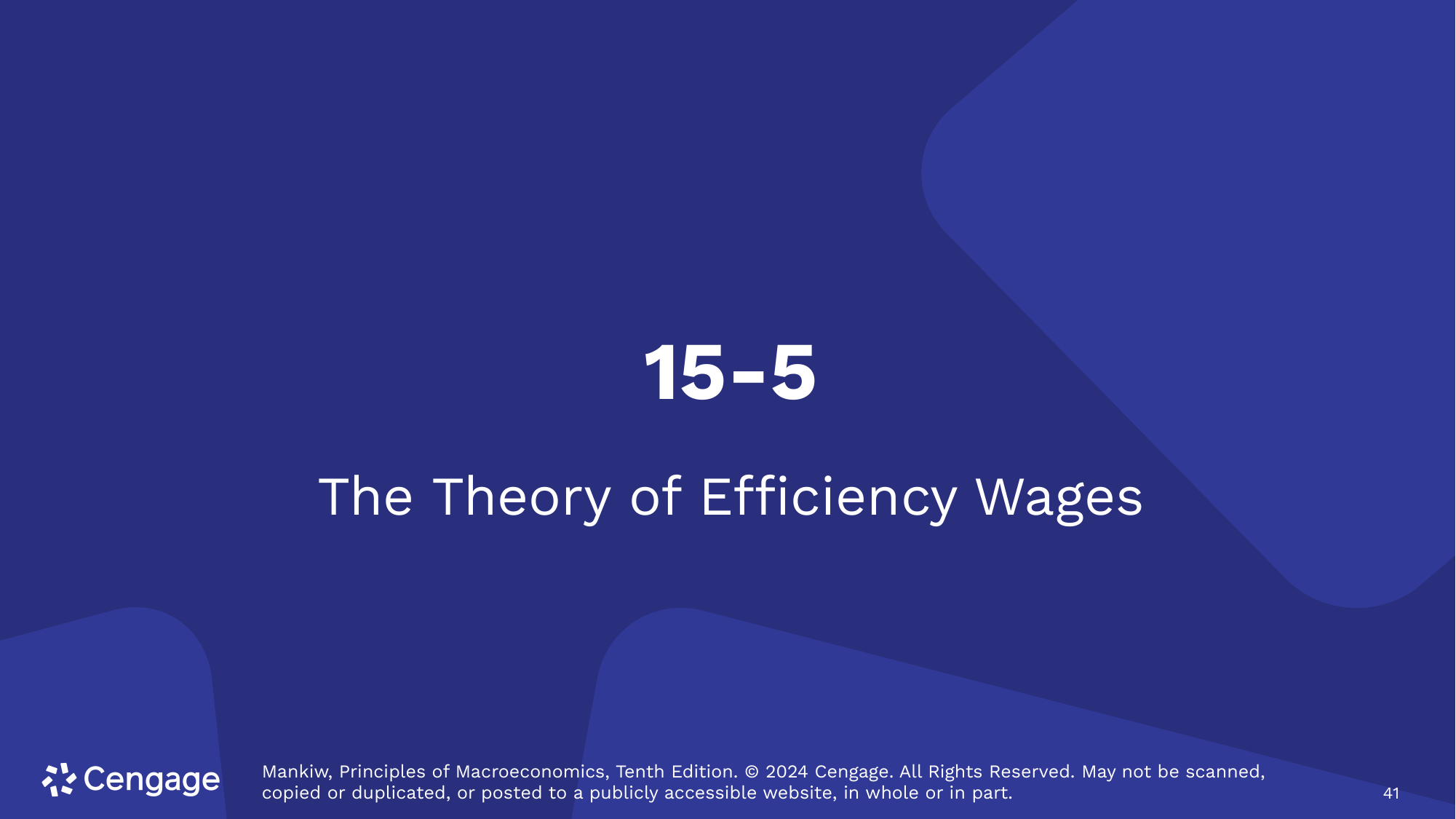

# 15-5
The Theory of Efficiency Wages